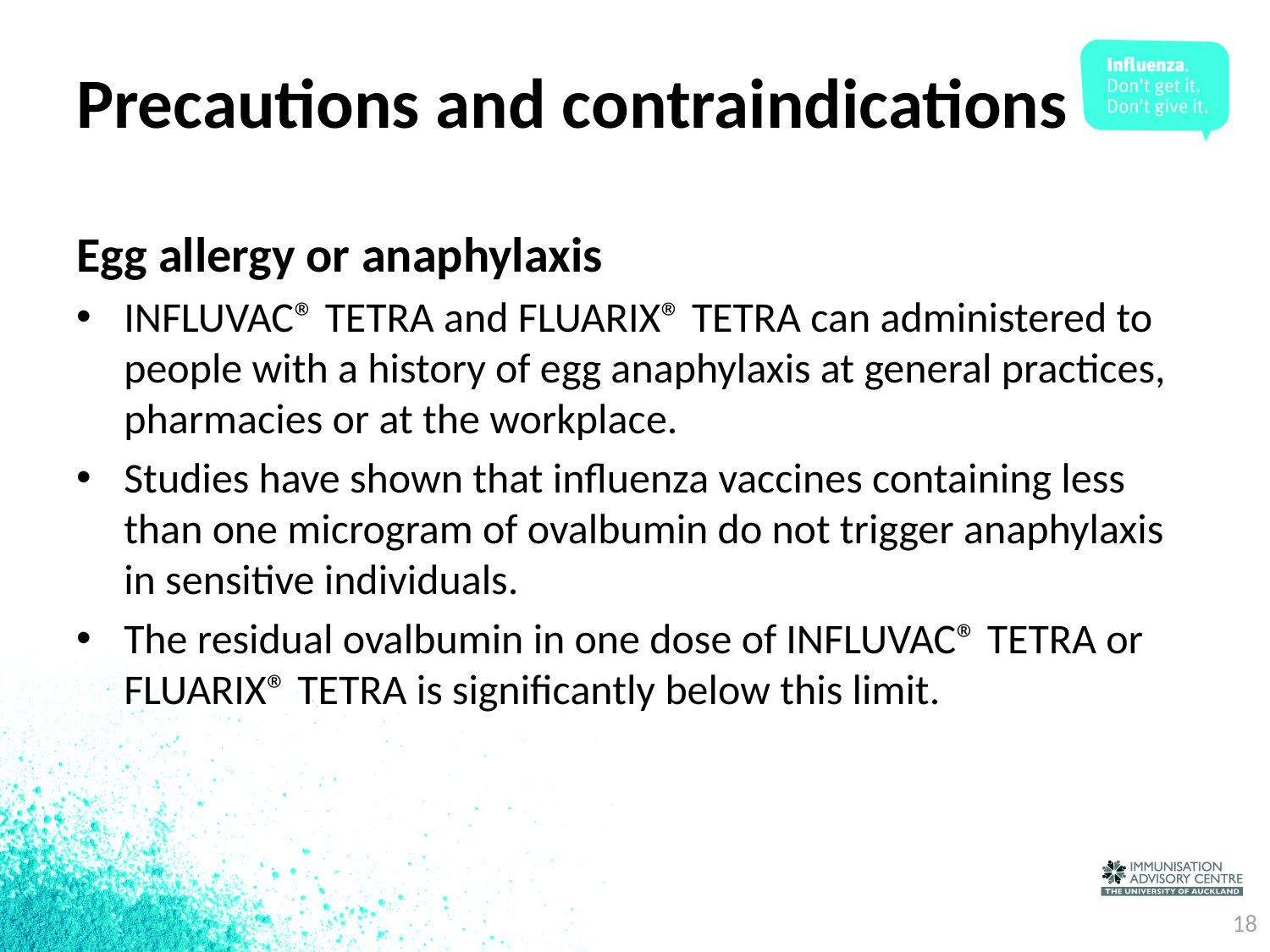

# Precautions and contraindications
Egg allergy or anaphylaxis
INFLUVAC® TETRA and FLUARIX® TETRA can administered to people with a history of egg anaphylaxis at general practices, pharmacies or at the workplace.
Studies have shown that influenza vaccines containing less than one microgram of ovalbumin do not trigger anaphylaxis in sensitive individuals.
The residual ovalbumin in one dose of INFLUVAC® TETRA or FLUARIX® TETRA is significantly below this limit.

18